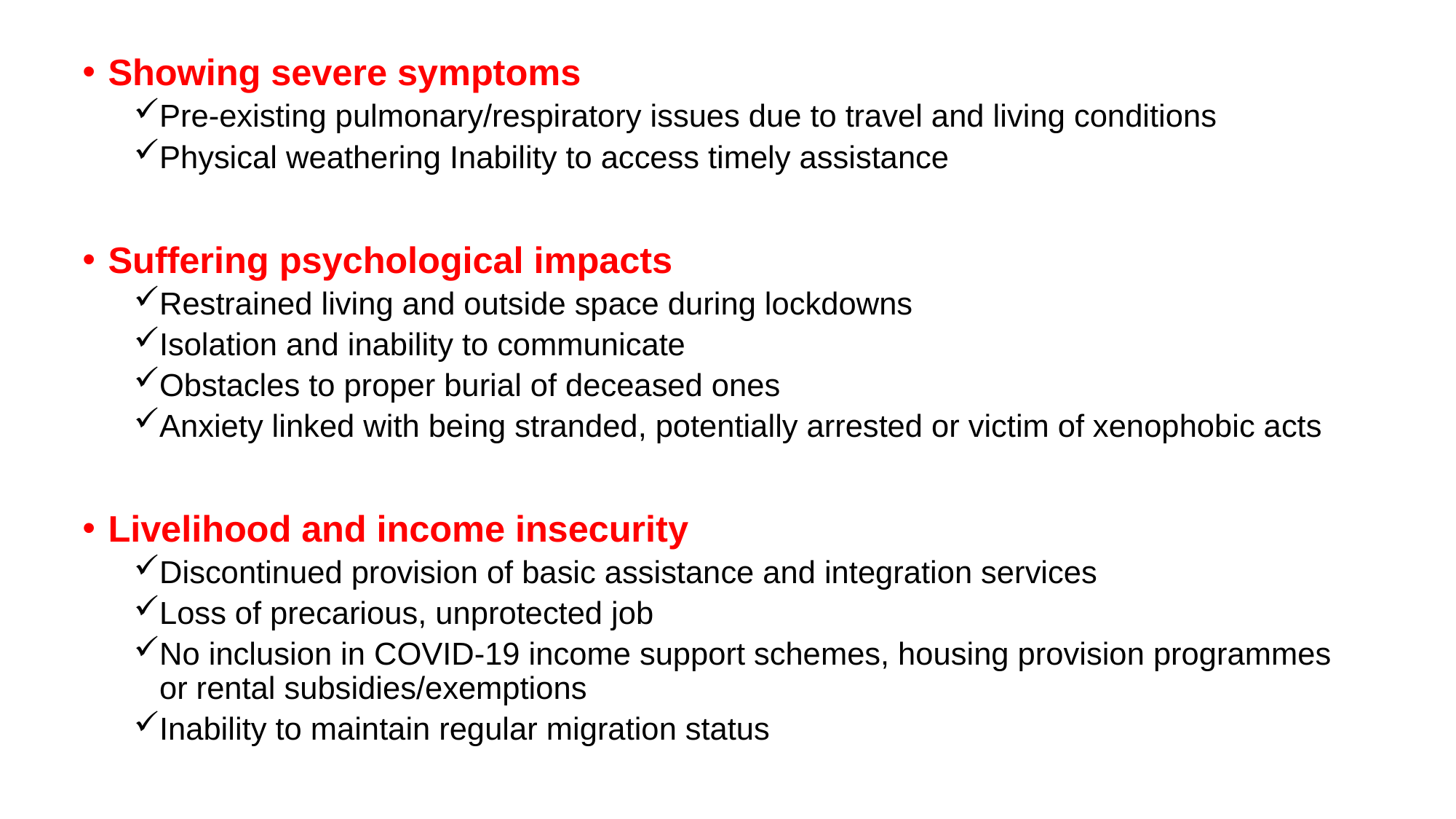

Showing severe symptoms
Pre-existing pulmonary/respiratory issues due to travel and living conditions
Physical weathering Inability to access timely assistance

Suffering psychological impacts
Restrained living and outside space during lockdowns
Isolation and inability to communicate
Obstacles to proper burial of deceased ones
Anxiety linked with being stranded, potentially arrested or victim of xenophobic acts

Livelihood and income insecurity
Discontinued provision of basic assistance and integration services
Loss of precarious, unprotected job
No inclusion in COVID-19 income support schemes, housing provision programmes or rental subsidies/exemptions
Inability to maintain regular migration status